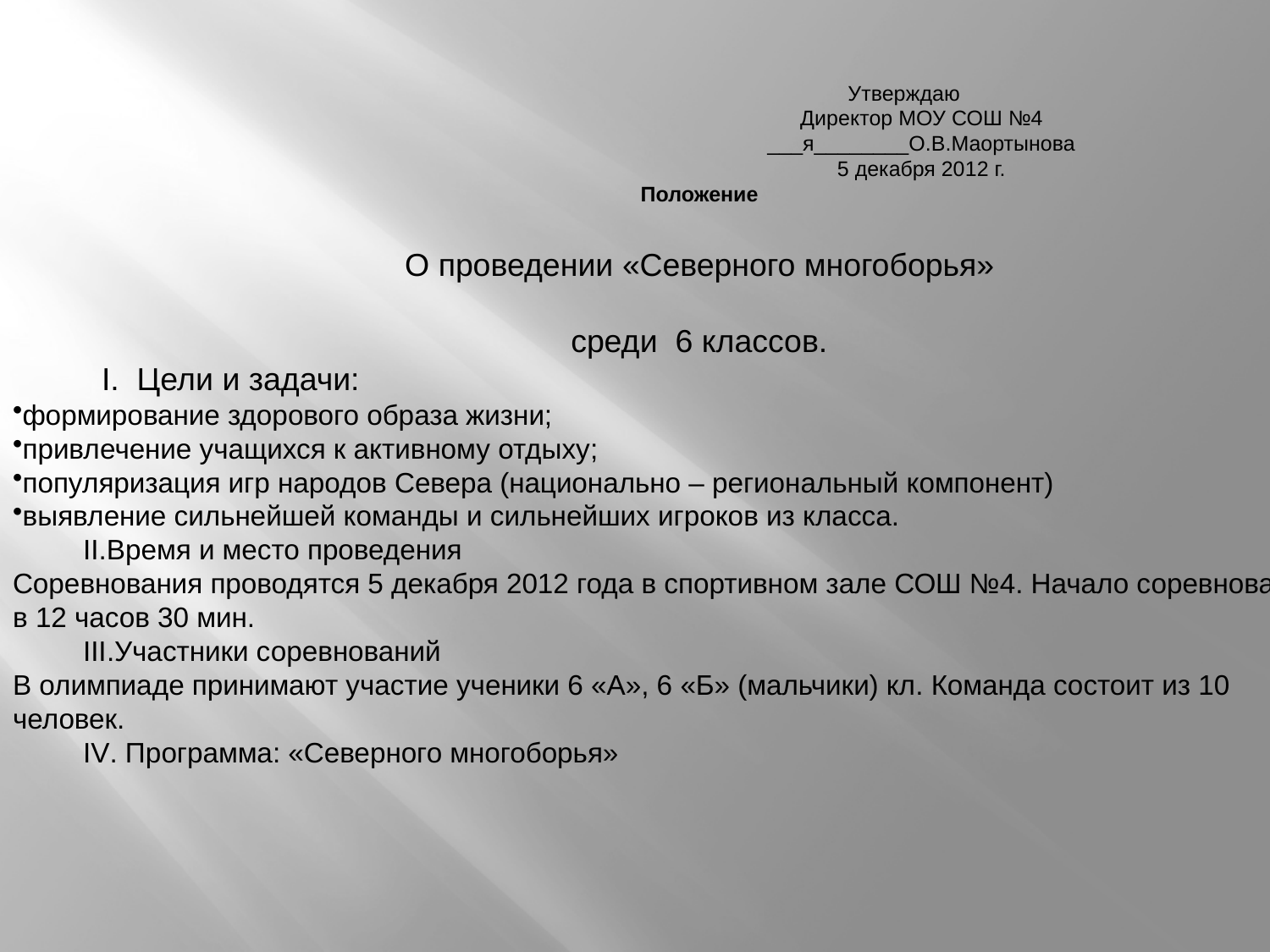

Утверждаю
Директор МОУ СОШ №4
___я________О.В.Маортынова
5 декабря 2012 г.
Положение

О проведении «Северного многоборья»

среди  6 классов.
          I.  Цели и задачи:
формирование здорового образа жизни;
привлечение учащихся к активному отдыху;
популяризация игр народов Севера (национально – региональный компонент)
выявление сильнейшей команды и сильнейших игроков из класса.
         II.Время и место проведения
Соревнования проводятся 5 декабря 2012 года в спортивном зале СОШ №4. Начало соревнований в 12 часов 30 мин.
         III.Участники соревнований
В олимпиаде принимают участие ученики 6 «А», 6 «Б» (мальчики) кл. Команда состоит из 10 человек.
         IV. Программа: «Северного многоборья»